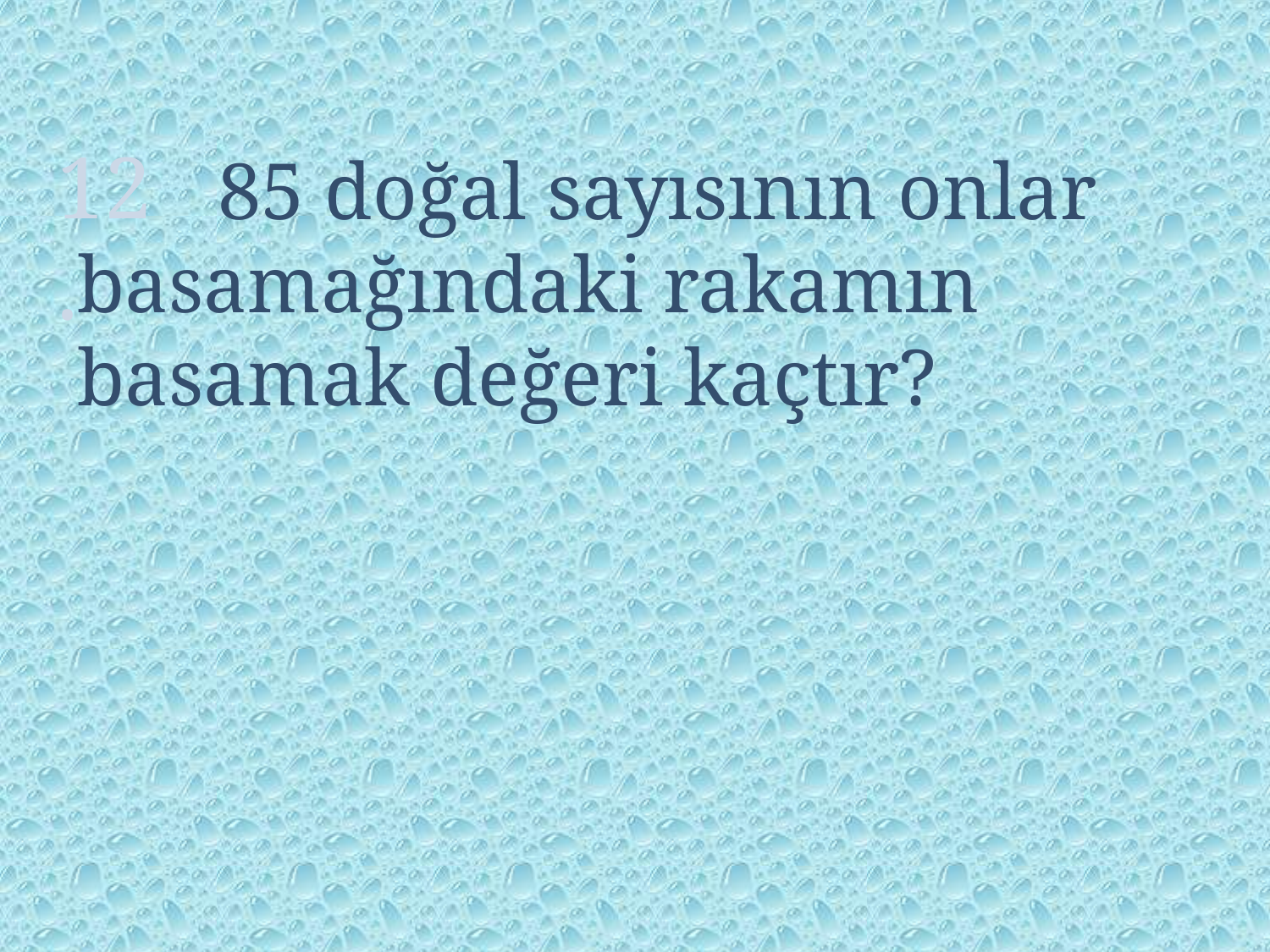

12.
       85 doğal sayısının onlar basamağındaki rakamın basamak değeri kaçtır?